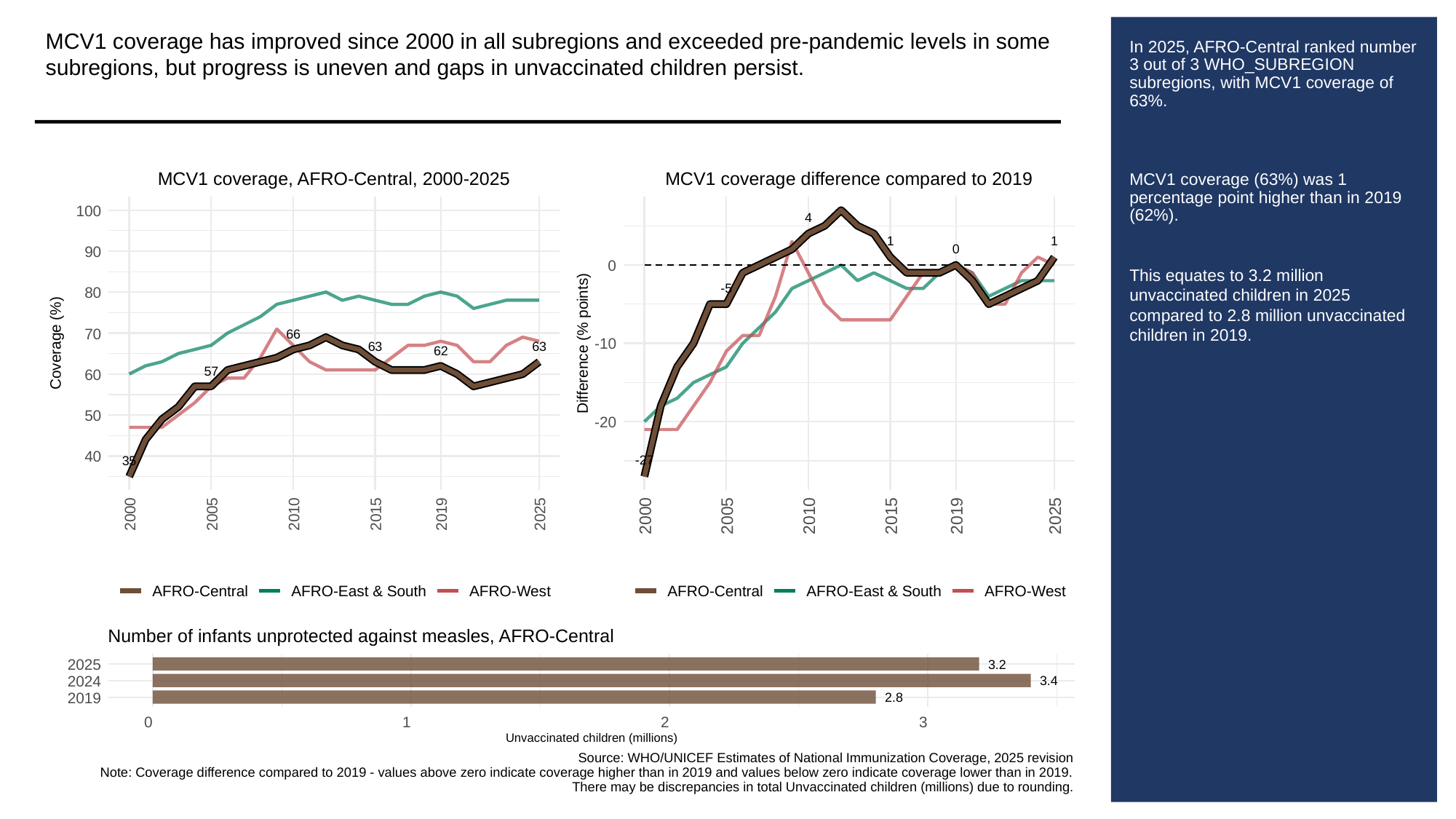

MCV1 coverage has improved since 2000 in all subregions and exceeded pre-pandemic levels in some subregions, but progress is uneven and gaps in unvaccinated children persist.
# In 2025, AFRO-Central ranked number 3 out of 3 WHO_SUBREGION subregions, with MCV1 coverage of 63%.

MCV1 coverage (63%) was 1 percentage point higher than in 2019 (62%).

This equates to 3.2 million unvaccinated children in 2025 compared to 2.8 million unvaccinated children in 2019.

MCV1 coverage, AFRO-Central, 2000-2025
MCV1 coverage difference compared to 2019

100

4

1
1

0
90

0

-5
80

70

66

Coverage (%)
Difference (% points)
-10
63
63

62

57
60

50

-20

40
-27

35

2000
2005
2010
2015
2019
2025
2000
2005
2010
2015
2019
2025
AFRO-Central
AFRO-East & South
AFRO-West
AFRO-Central
AFRO-East & South
AFRO-West

Number of infants unprotected against measles, AFRO-Central

2025
3.2

2024
3.4

2019
2.8

0
1
2
3
Unvaccinated children (millions)
Source: WHO/UNICEF Estimates of National Immunization Coverage, 2025 revision
Note: Coverage difference compared to 2019 - values above zero indicate coverage higher than in 2019 and values below zero indicate coverage lower than in 2019.
There may be discrepancies in total Unvaccinated children (millions) due to rounding.